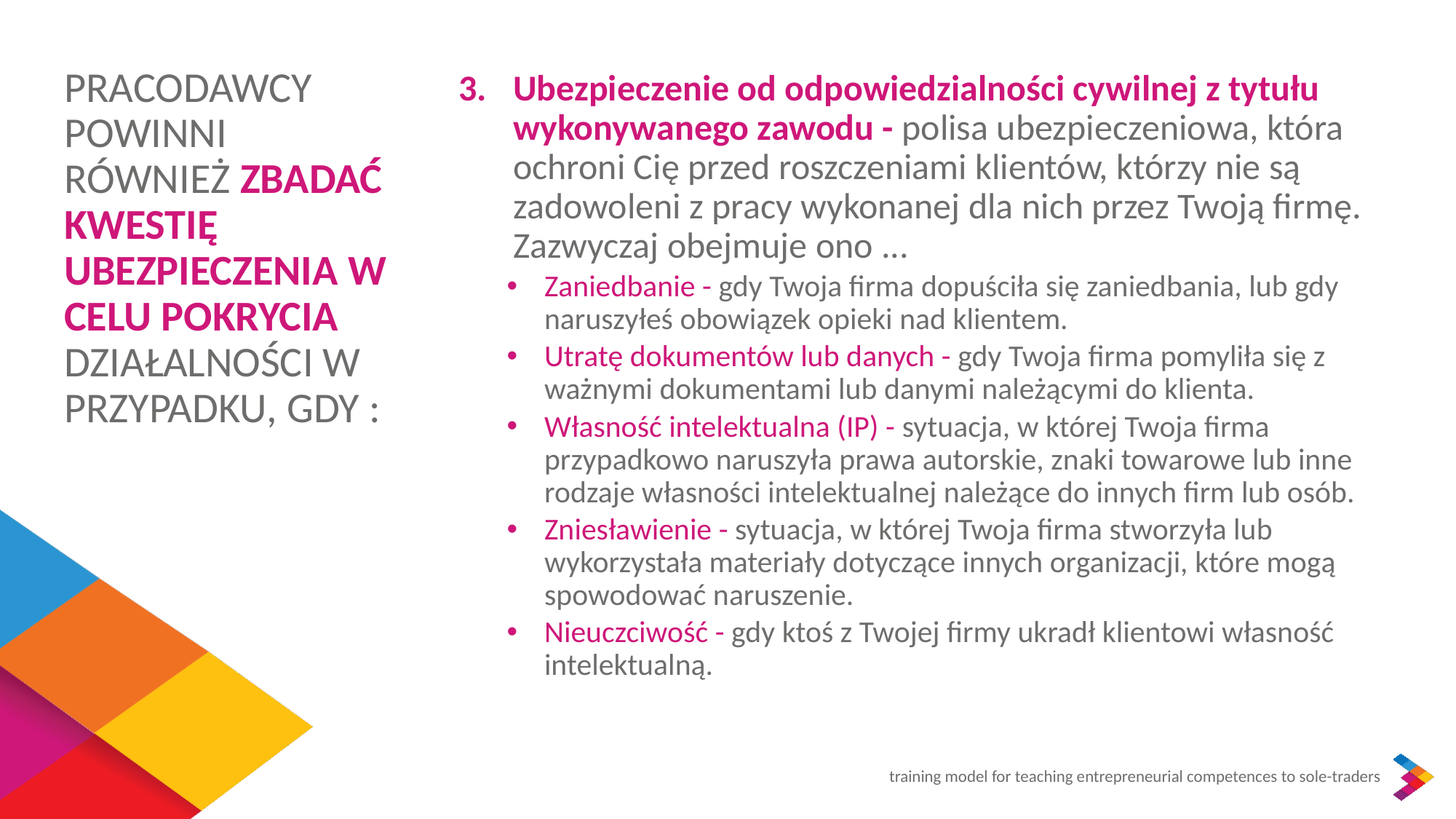

PRACODAWCY POWINNI RÓWNIEŻ ZBADAĆ KWESTIĘ UBEZPIECZENIA W CELU POKRYCIA DZIAŁALNOŚCI W PRZYPADKU, GDY :
Ubezpieczenie od odpowiedzialności cywilnej z tytułu wykonywanego zawodu - polisa ubezpieczeniowa, która ochroni Cię przed roszczeniami klientów, którzy nie są zadowoleni z pracy wykonanej dla nich przez Twoją firmę. Zazwyczaj obejmuje ono ...
Zaniedbanie - gdy Twoja firma dopuściła się zaniedbania, lub gdy naruszyłeś obowiązek opieki nad klientem.
Utratę dokumentów lub danych - gdy Twoja firma pomyliła się z ważnymi dokumentami lub danymi należącymi do klienta.
Własność intelektualna (IP) - sytuacja, w której Twoja firma przypadkowo naruszyła prawa autorskie, znaki towarowe lub inne rodzaje własności intelektualnej należące do innych firm lub osób.
Zniesławienie - sytuacja, w której Twoja firma stworzyła lub wykorzystała materiały dotyczące innych organizacji, które mogą spowodować naruszenie.
Nieuczciwość - gdy ktoś z Twojej firmy ukradł klientowi własność intelektualną.